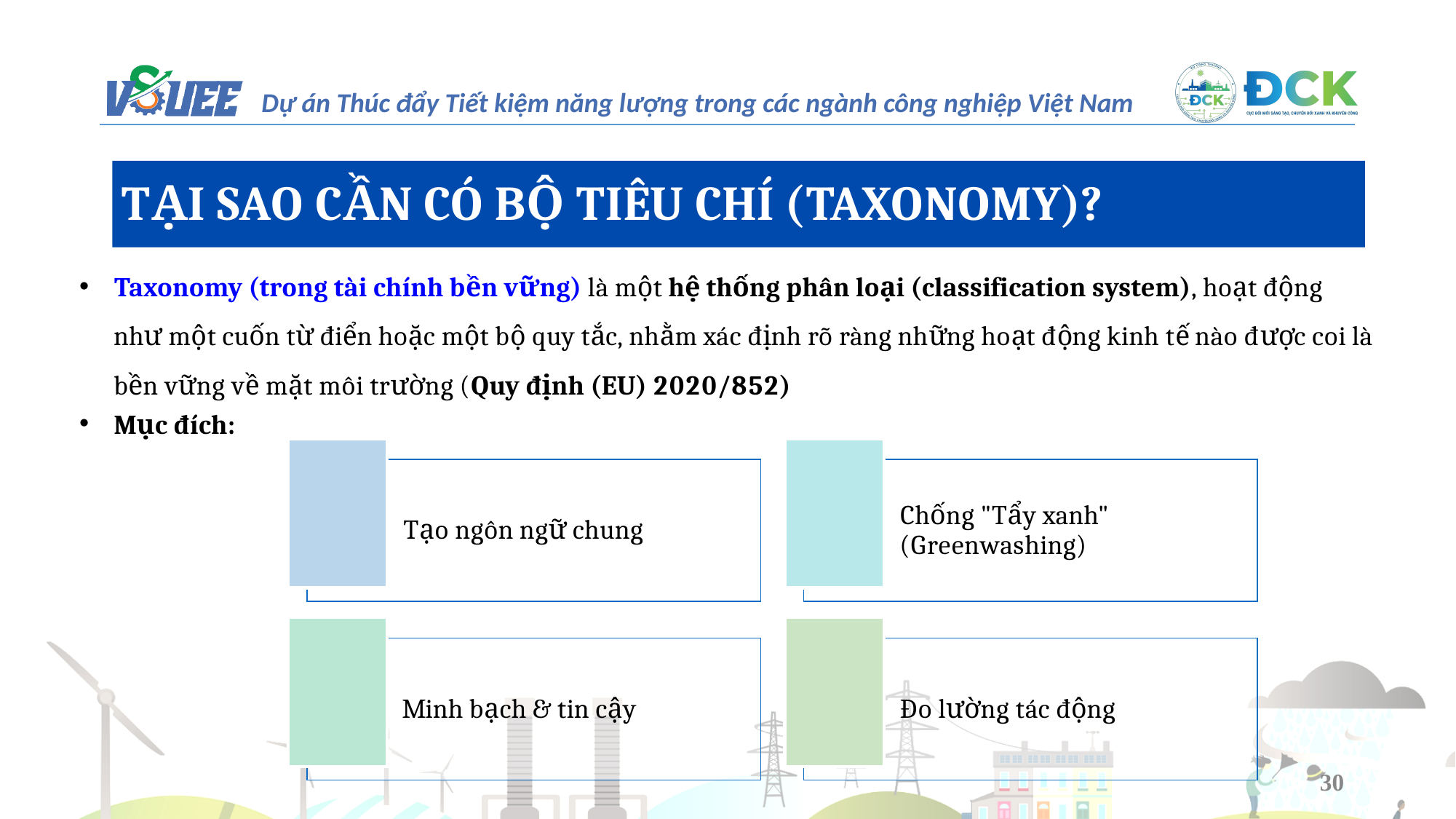

TẠI SAO CẦN CÓ BỘ TIÊU CHÍ (TAXONOMY)?
Taxonomy (trong tài chính bền vững) là một hệ thống phân loại (classification system), hoạt động như một cuốn từ điển hoặc một bộ quy tắc, nhằm xác định rõ ràng những hoạt động kinh tế nào được coi là bền vững về mặt môi trường (Quy định (EU) 2020/852)
Mục đích:

Tạo ngôn ngữ chung

Chống "Tẩy xanh" (Greenwashing)

Minh bạch & tin cậy

Đo lường tác động
30